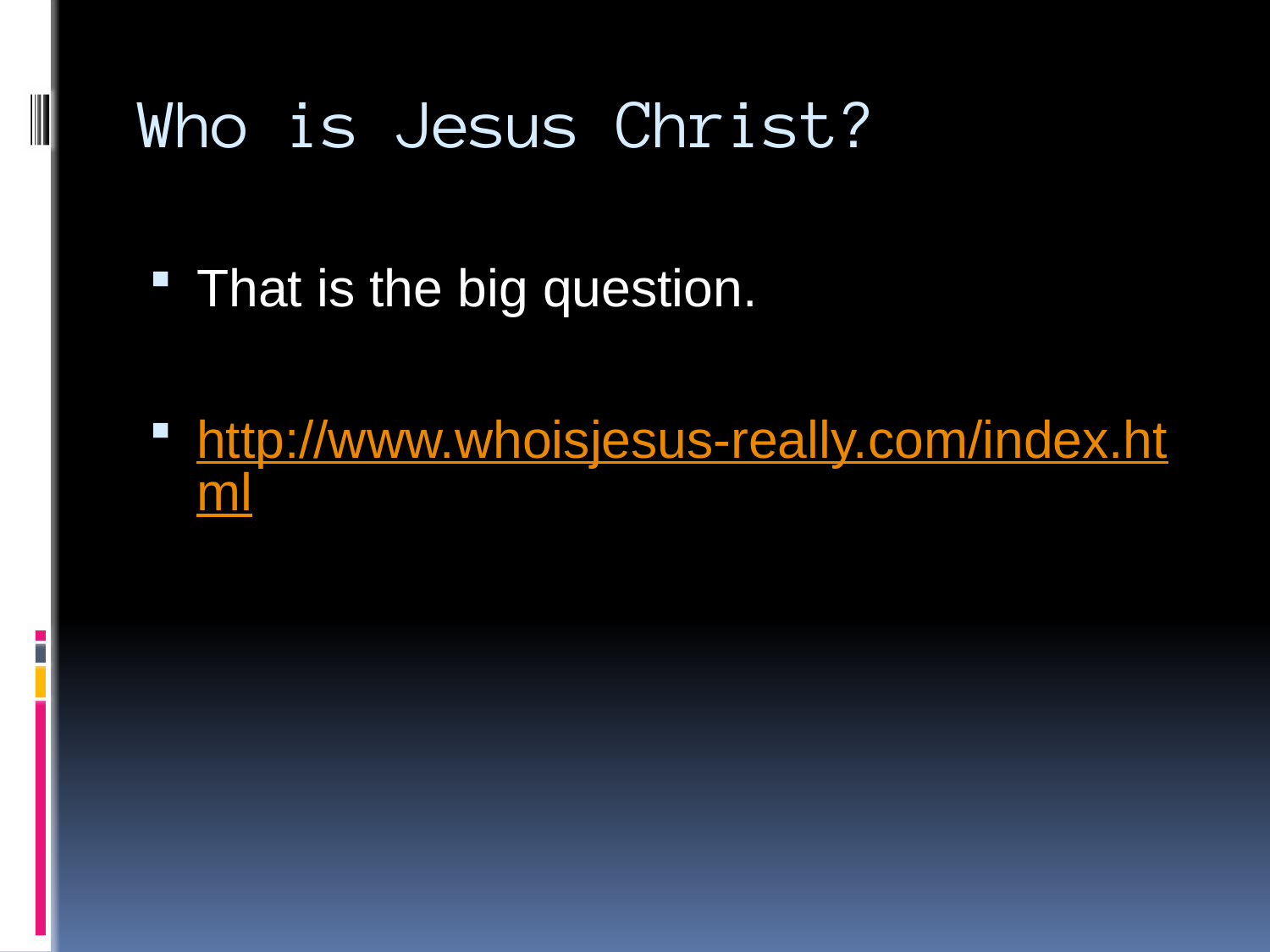

# Who is Jesus Christ?
That is the big question.

http://www.whoisjesus-really.com/index.html